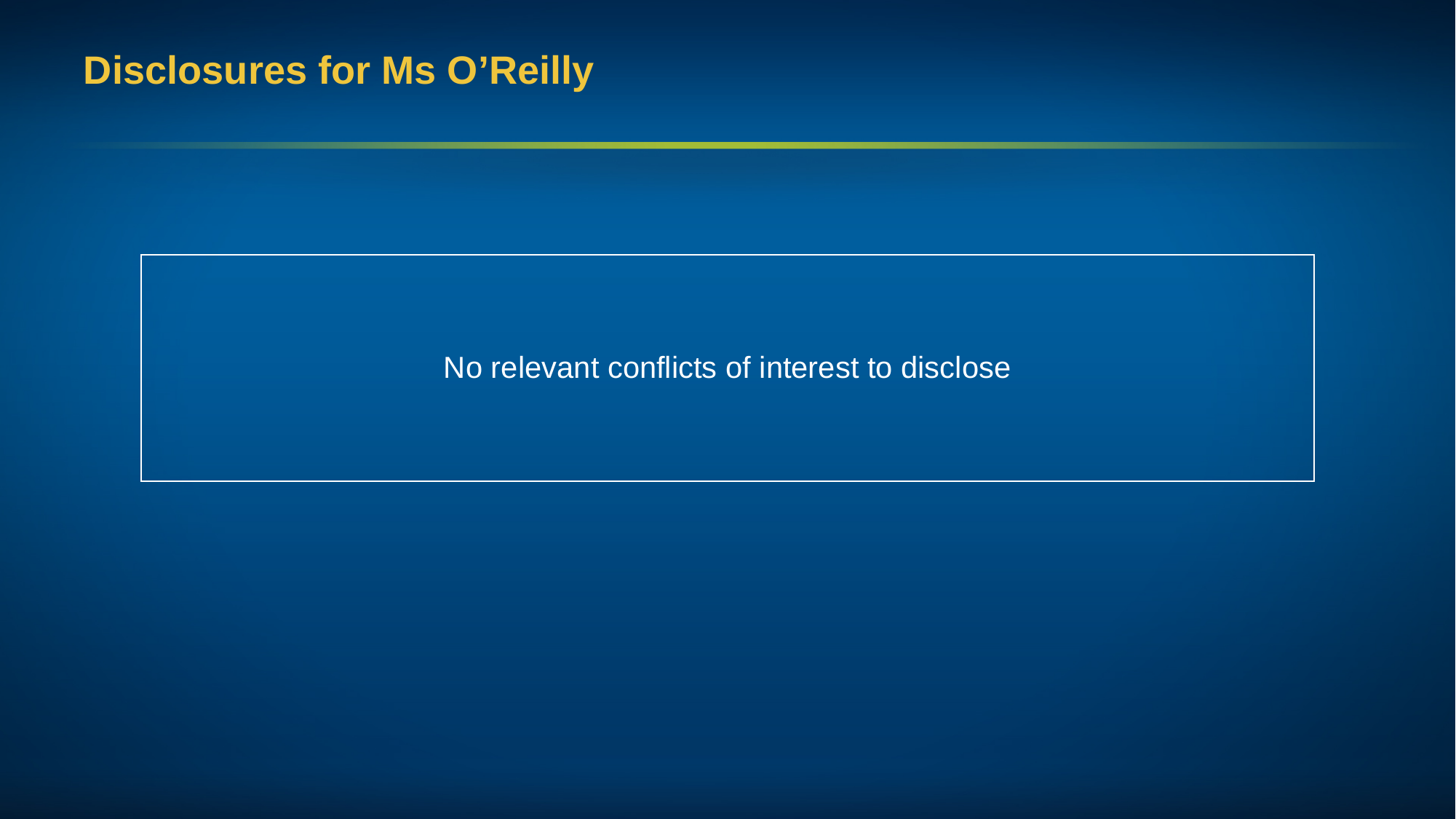

# Disclosures for Ms O’Reilly
| No relevant conflicts of interest to disclose |
| --- |